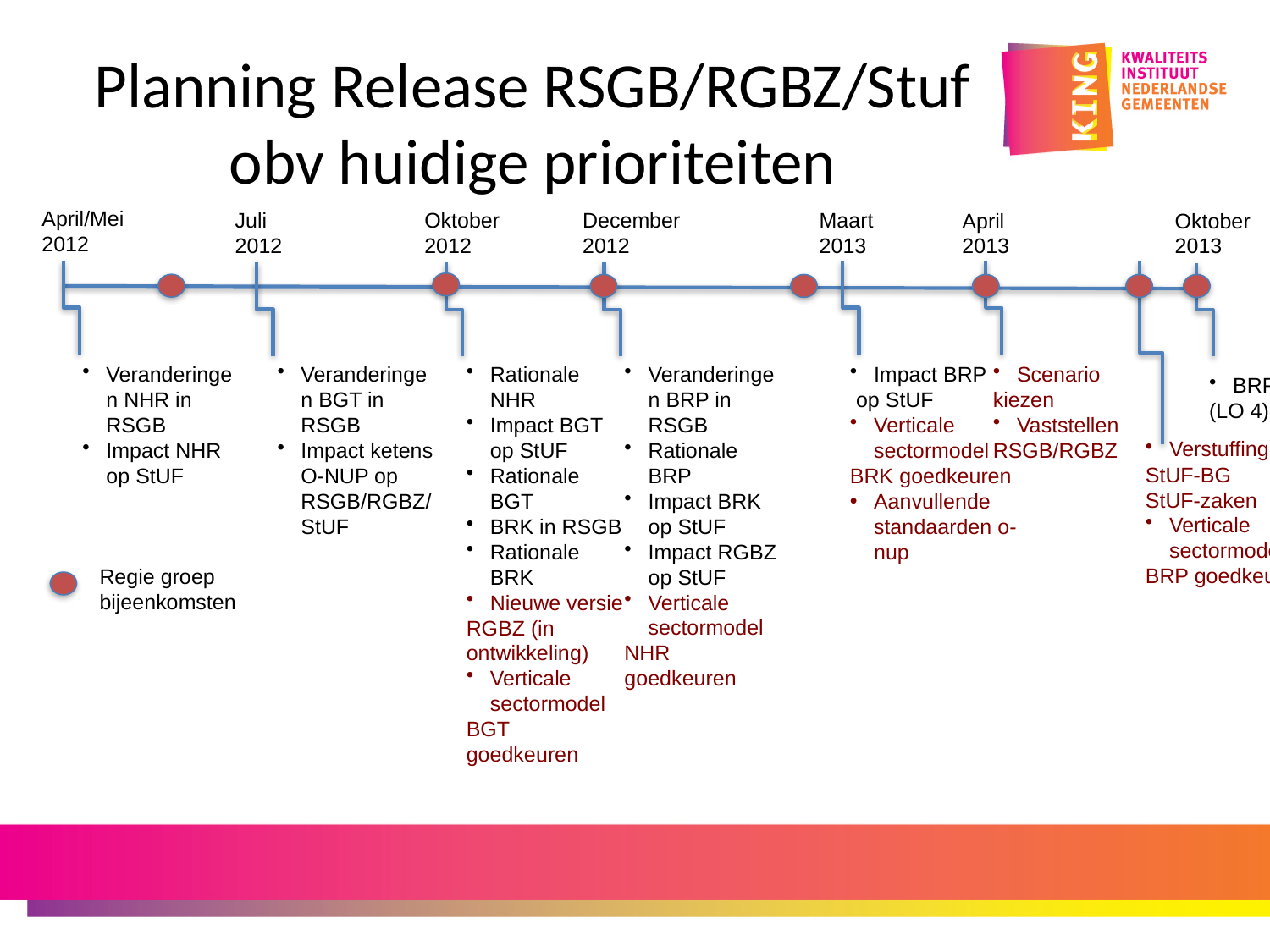

# Planning Release RSGB/RGBZ/Stuf obv huidige prioriteiten
April/Mei
2012
Juli
2012
Oktober
2012
December
2012
Maart
2013
April
2013
Oktober
2013

Veranderingen NHR in RSGB
Impact NHR op StUF

Veranderingen BGT in RSGB
Impact ketens O-NUP op RSGB/RGBZ/StUF
Rationale NHR
Impact BGT op StUF
Rationale BGT
BRK in RSGB
Rationale BRK
Nieuwe versie
RGBZ (in ontwikkeling)
Verticale sectormodel
BGT goedkeuren

Veranderingen BRP in RSGB
Rationale BRP
Impact BRK op StUF
Impact RGBZ op StUF
Verticale sectormodel
NHR goedkeuren

Impact BRP
 op StUF
Verticale sectormodel
BRK goedkeuren
Aanvullende standaarden o-nup

Scenario
kiezen
Vaststellen
RSGB/RGBZ

BRP
(LO 4)
Verstuffing
StUF-BG
StUF-zaken
Verticale sectormodel
BRP goedkeuren

Regie groep bijeenkomsten